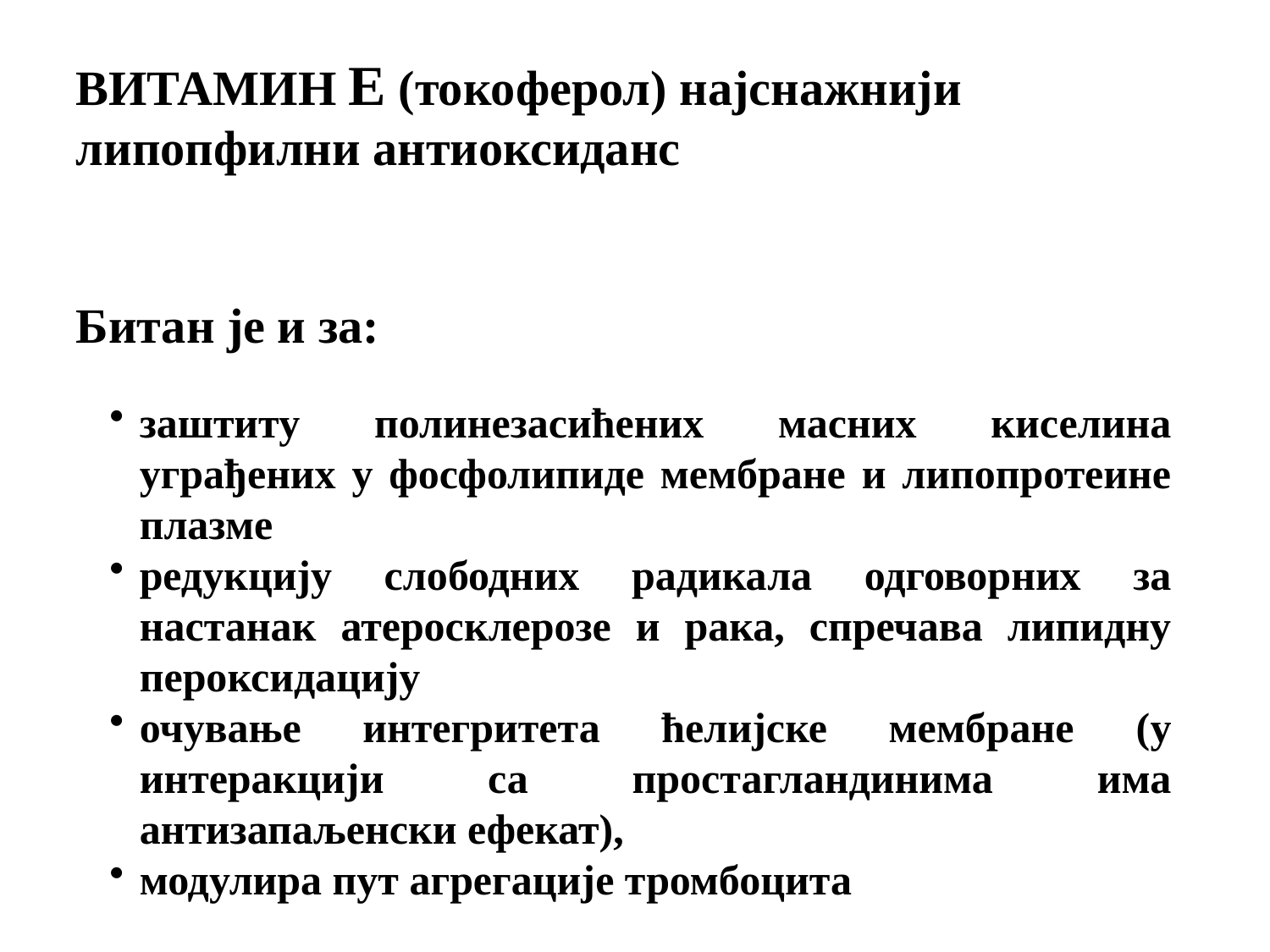

ВИТАМИН Е (токоферол) најснажнији липопфилни антиоксиданс

Битан је и за:

заштиту полинезасићених масних киселина уграђених у фосфолипиде мембране и липопротеине плазме
редукцију слободних радикала одговорних за настанак атеросклерозе и рака, спречава липидну пероксидацију
очување интегритета ћелијске мембране (у интеракцији са простагландинима има антизапаљенски ефекат),
модулира пут агрегације тромбоцита